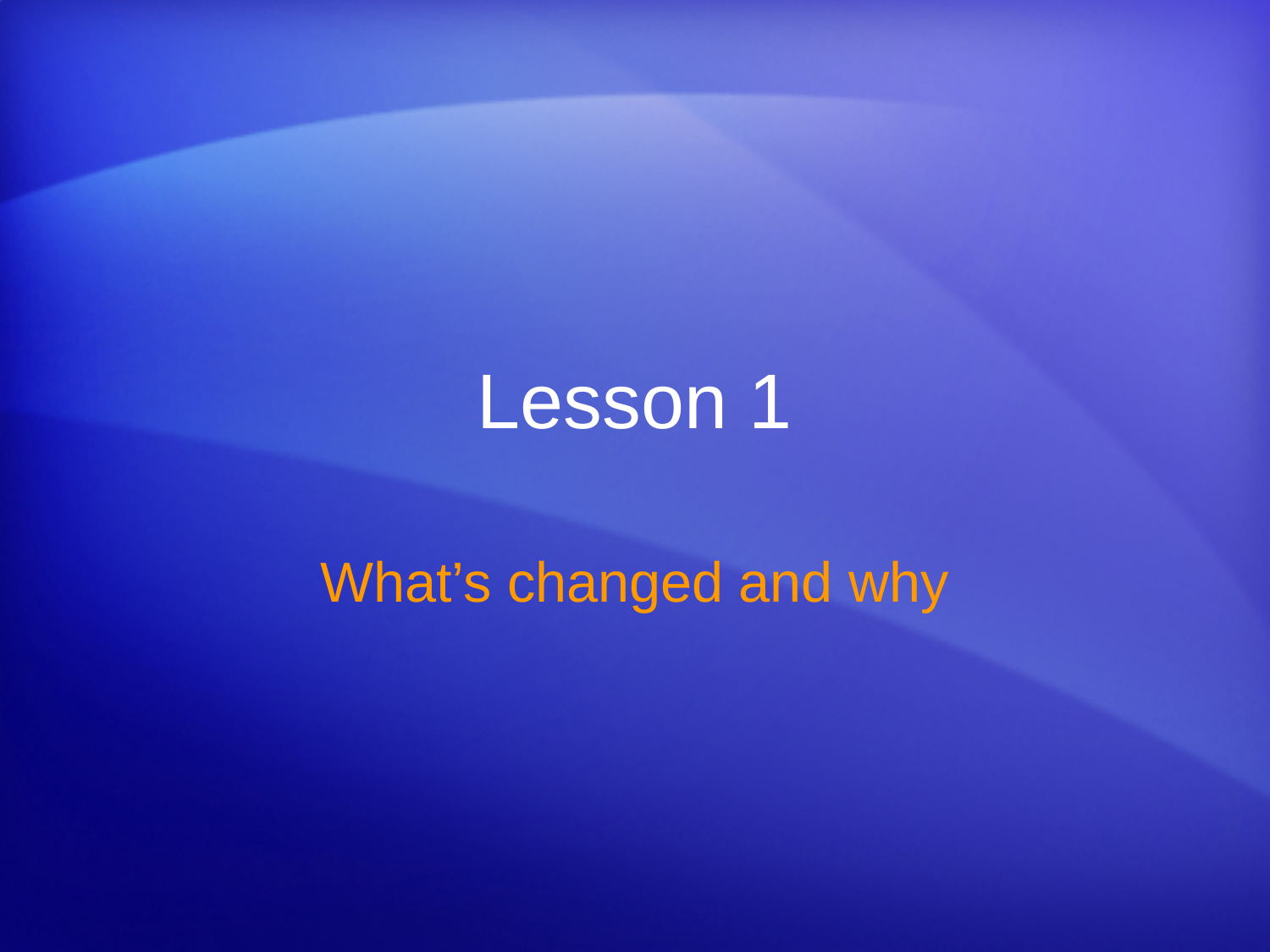

# Lesson 1
What’s changed and why